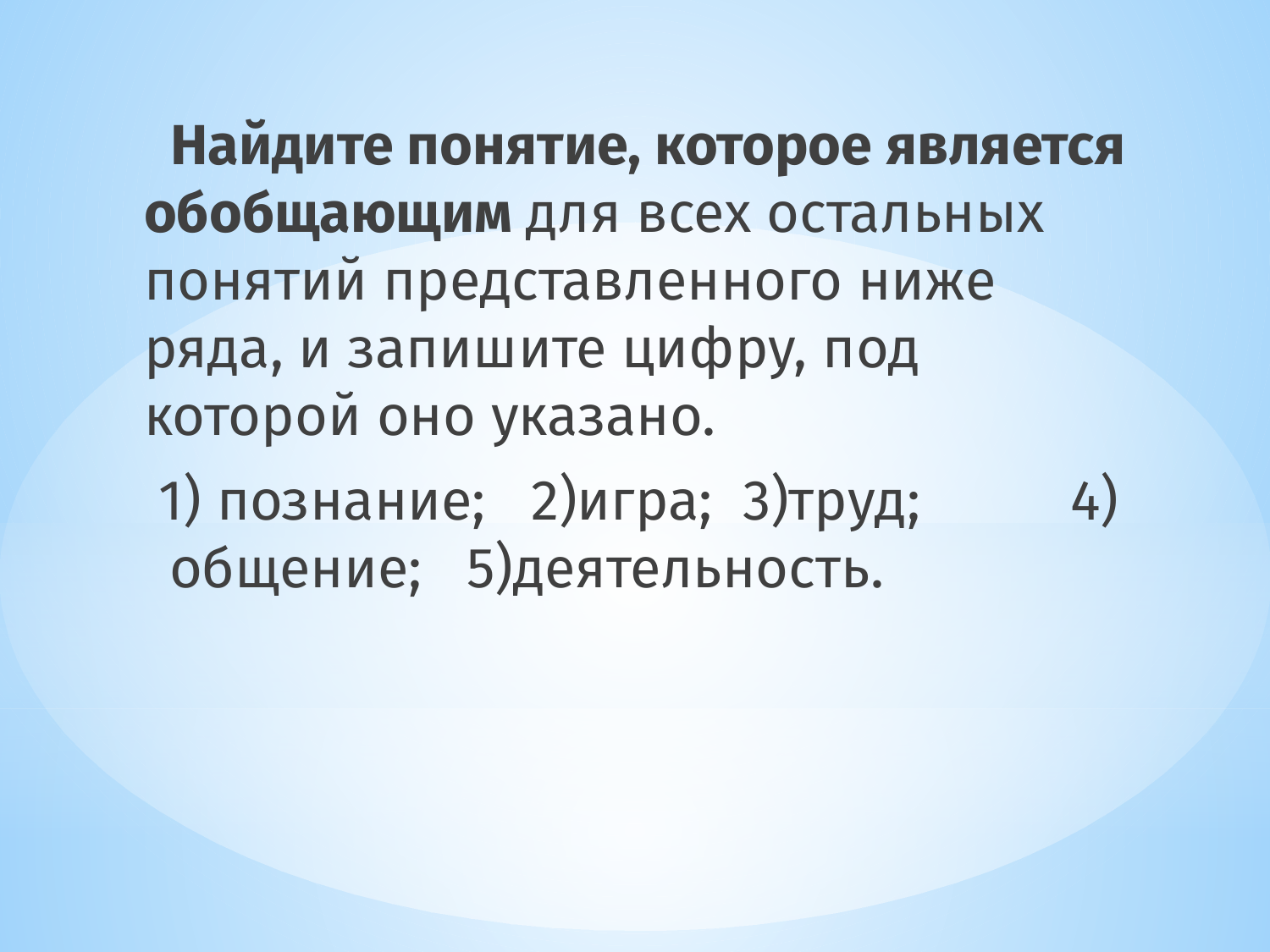

Найдите понятие, которое является обобщающим для всех остальных понятий представленного ниже ряда, и запишите цифру, под которой оно указано.
 1) познание;   2)игра;  3)труд;          4) общение;   5)деятельность.
#